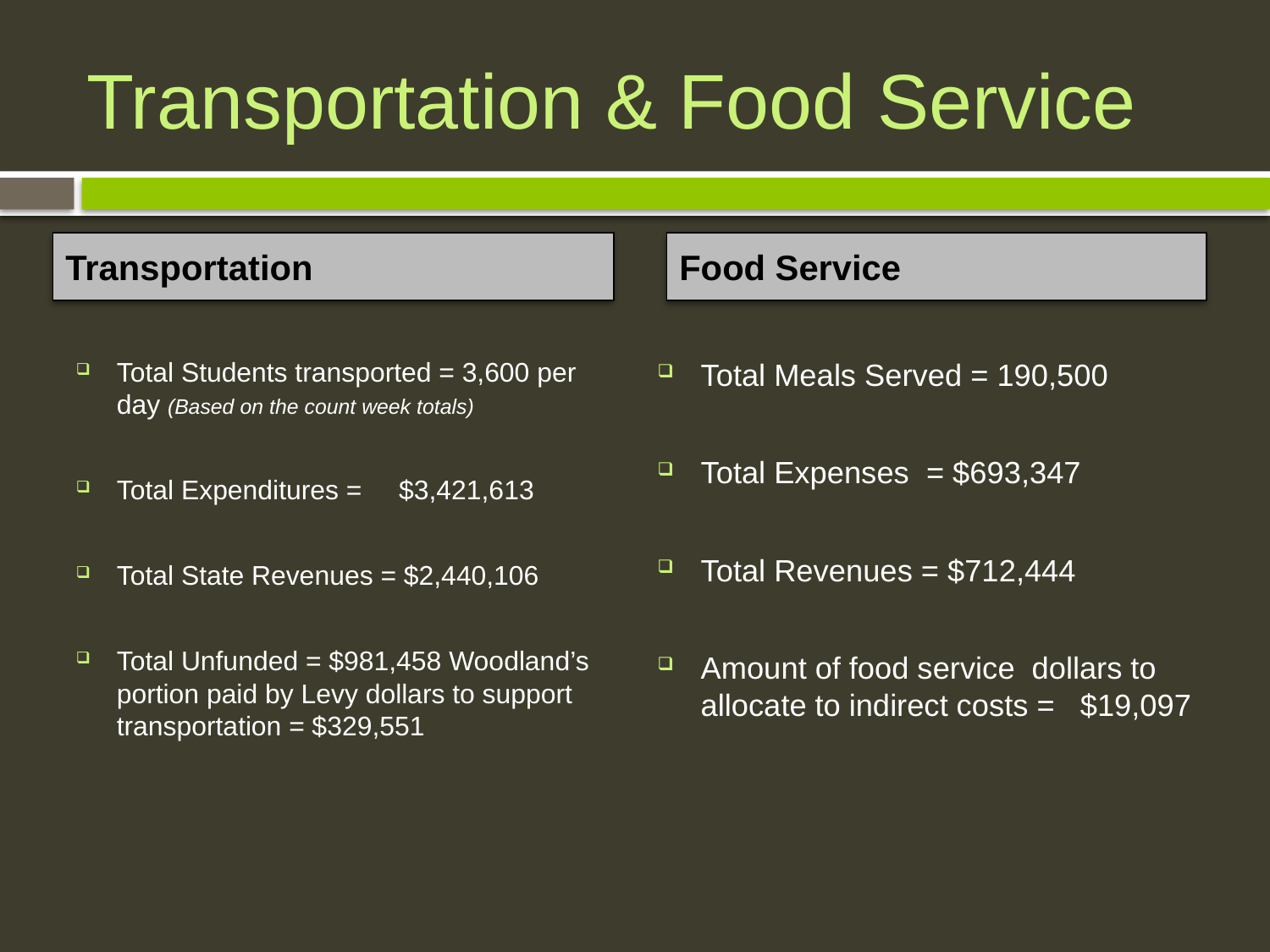

# Transportation & Food Service
Transportation
Food Service
Total Students transported = 3,600 per day (Based on the count week totals)

Total Expenditures =     $3,421,613

Total State Revenues = $2,440,106

Total Unfunded = $981,458 Woodland’s portion paid by Levy dollars to support transportation = $329,551

Total Meals Served = 190,500

Total Expenses  = $693,347

Total Revenues = $712,444

Amount of food service  dollars to allocate to indirect costs =   $19,097